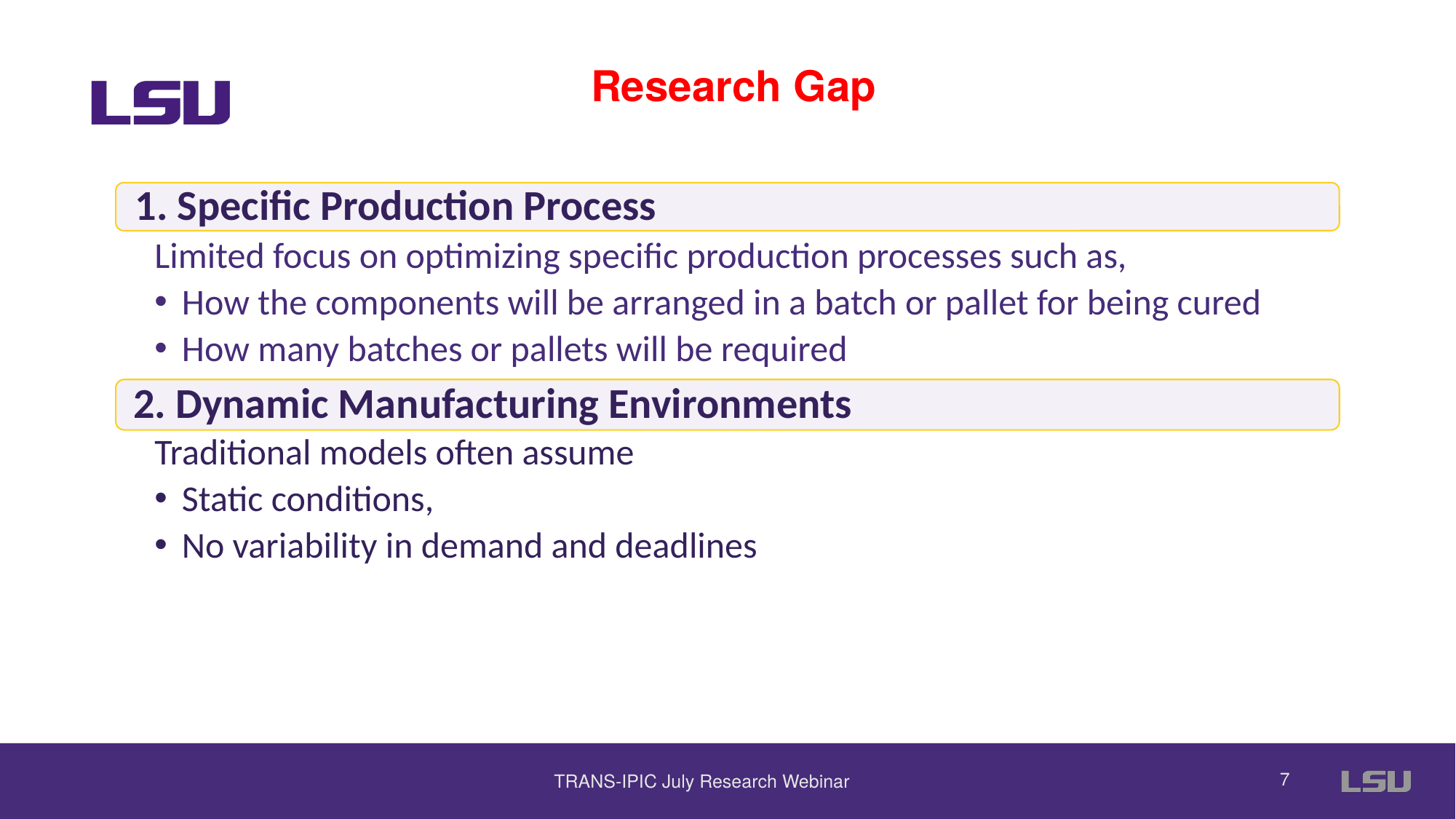

Research Gap
1. Specific Production Process
Limited focus on optimizing specific production processes such as,
How the components will be arranged in a batch or pallet for being cured
How many batches or pallets will be required
2. Dynamic Manufacturing Environments
Traditional models often assume
Static conditions,
No variability in demand and deadlines
TRANS-IPIC July Research Webinar
7